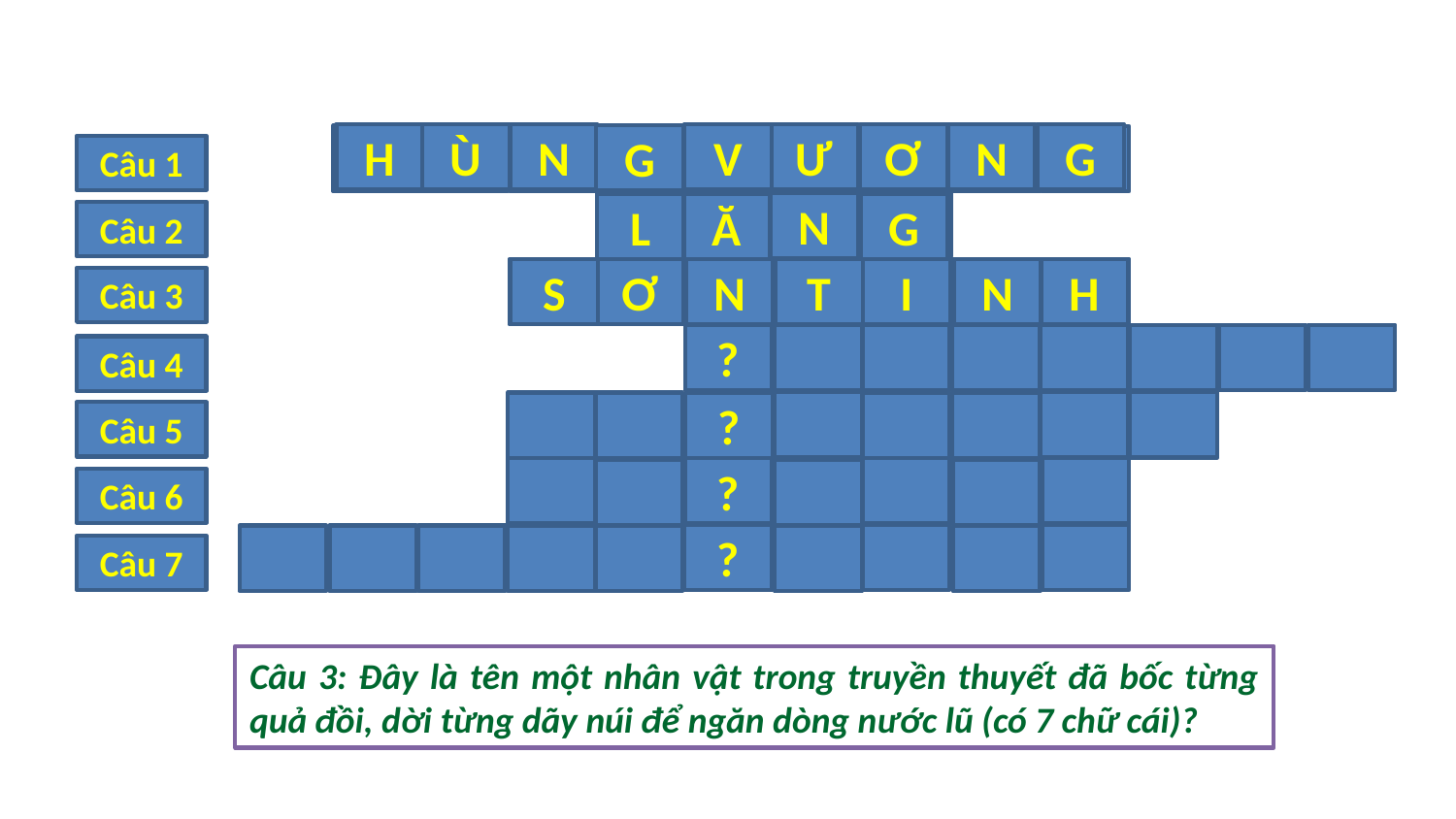

H
Ù
V
Ư
N
Ơ
N
G
G

?

Câu 1
Câu 2
Câu 3
Câu 4
Câu 5
Câu 6
Câu 7

?

?

?

?

?

?

N
G
L
Ă
S
Ơ
N
T
I
N
H
Câu 3: Đây là tên một nhân vật trong truyền thuyết đã bốc từng quả đồi, dời từng dãy núi để ngăn dòng nước lũ (có 7 chữ cái)?